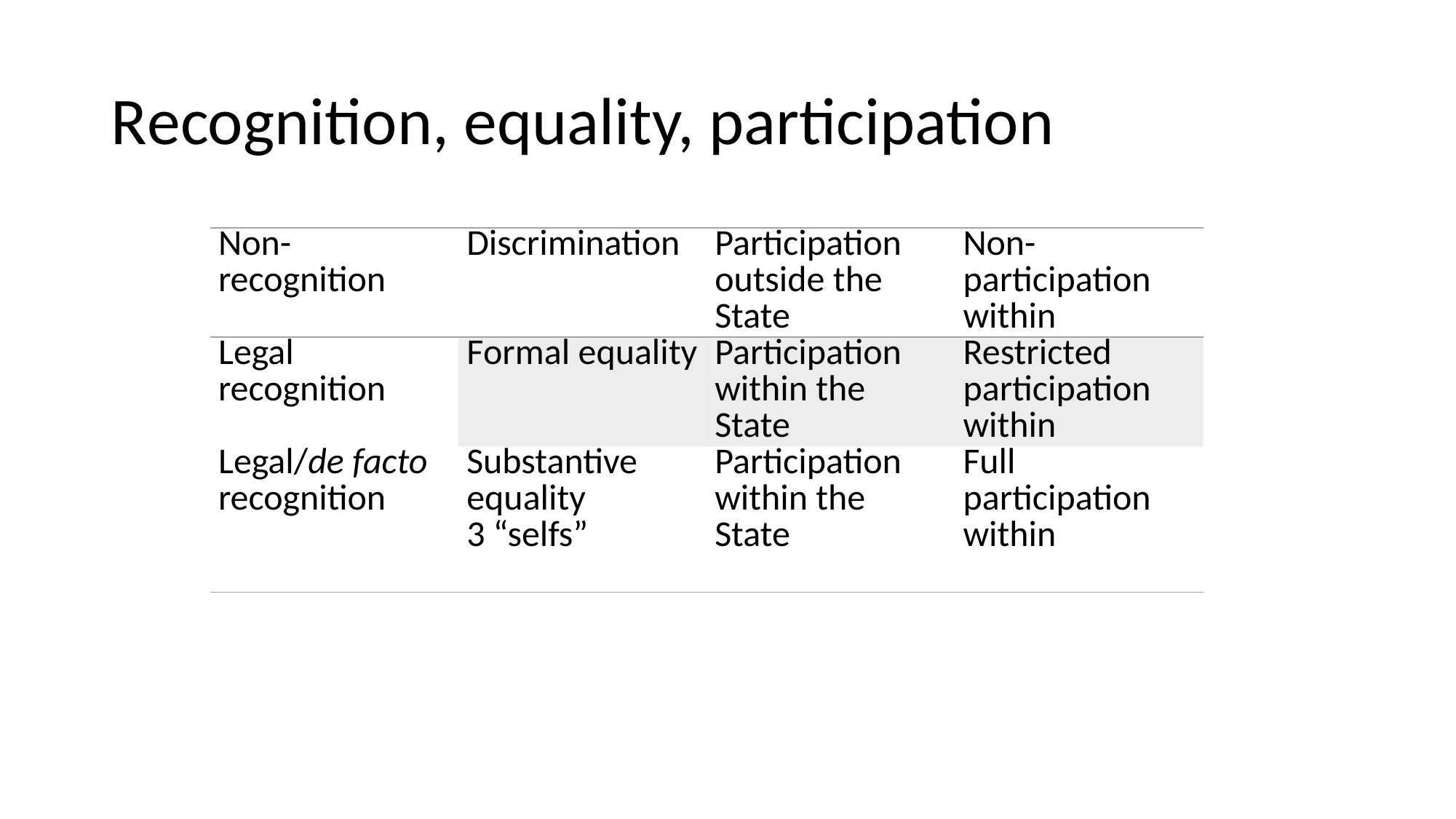

# Recognition, equality, participation
| Non-recognition | Discrimination | Participation outside the State | Non-participation within |
| --- | --- | --- | --- |
| Legal recognition | Formal equality | Participation within the State | Restricted participation within |
| Legal/de facto recognition | Substantive equality 3 “selfs” | Participation within the State | Full participation within |